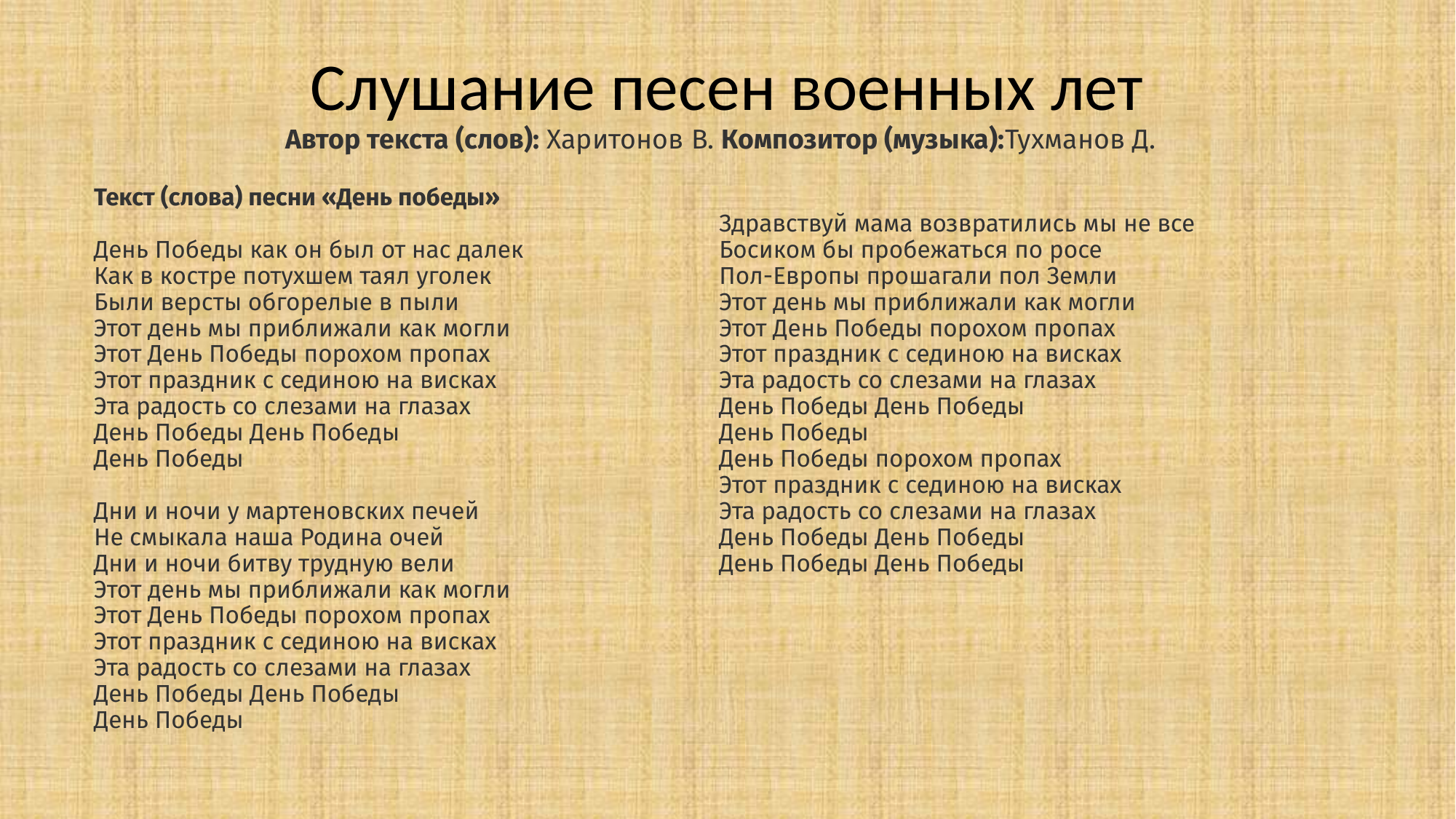

# Слушание песен военных лет Автор текста (слов): Харитонов В. Композитор (музыка):Тухманов Д.
Текст (слова) песни «День победы»

День Победы как он был от нас далек
Как в костре потухшем таял уголек
Были версты обгорелые в пыли
Этот день мы приближали как могли
Этот День Победы порохом пропах
Этот праздник с сединою на висках
Эта радость со слезами на глазах
День Победы День Победы
День Победы
Дни и ночи у мартеновских печей
Не смыкала наша Родина очей
Дни и ночи битву трудную вели
Этот день мы приближали как могли
Этот День Победы порохом пропах
Этот праздник с сединою на висках
Эта радость со слезами на глазах
День Победы День Победы
День Победы

Здравствуй мама возвратились мы не все
Босиком бы пробежаться по росе
Пол-Европы прошагали пол Земли
Этот день мы приближали как могли
Этот День Победы порохом пропах
Этот праздник с сединою на висках
Эта радость со слезами на глазах
День Победы День Победы
День Победы
День Победы порохом пропах
Этот праздник с сединою на висках
Эта радость со слезами на глазах
День Победы День Победы
День Победы День Победы